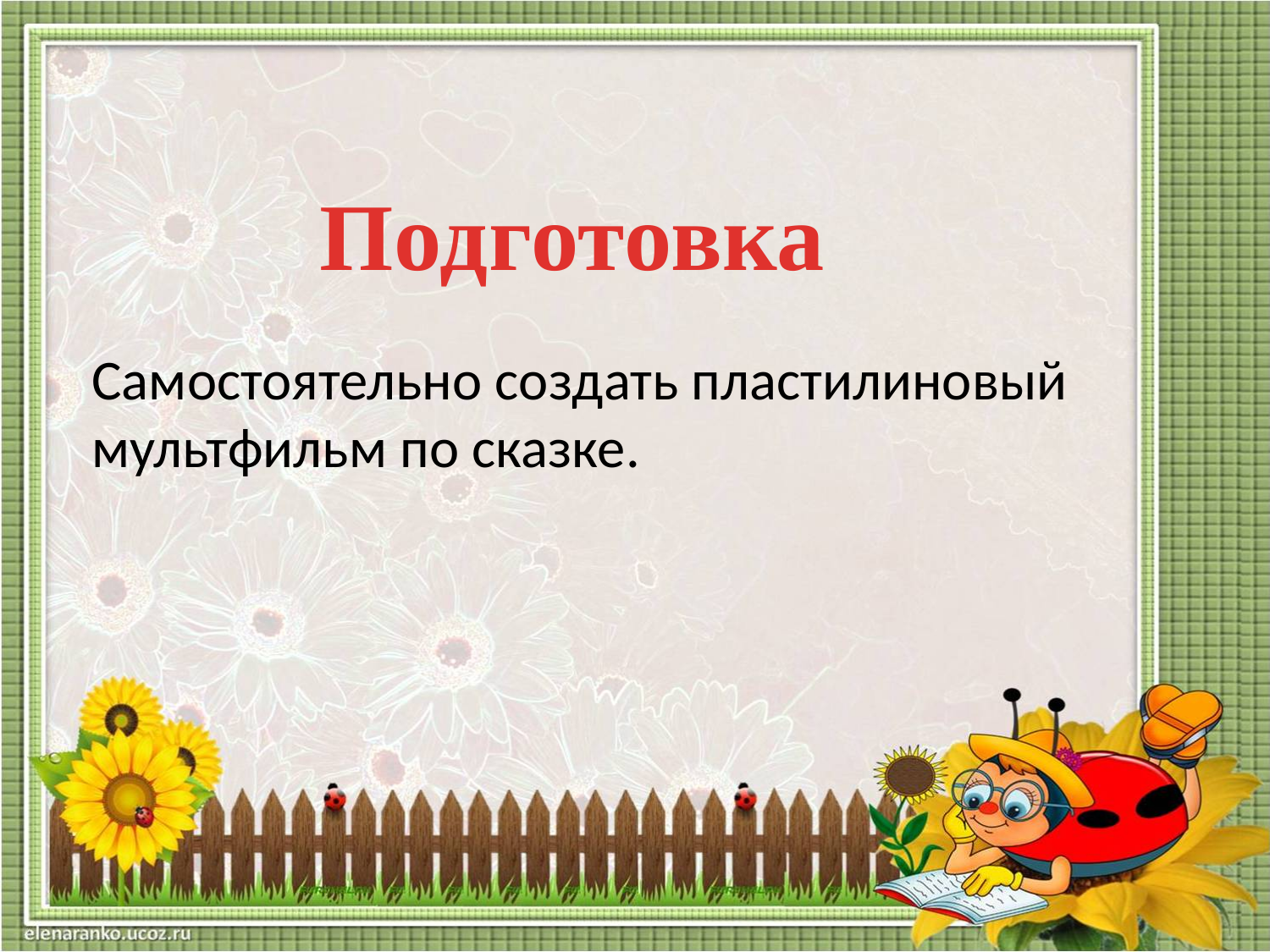

Подготовка
Самостоятельно создать пластилиновый мультфильм по сказке.